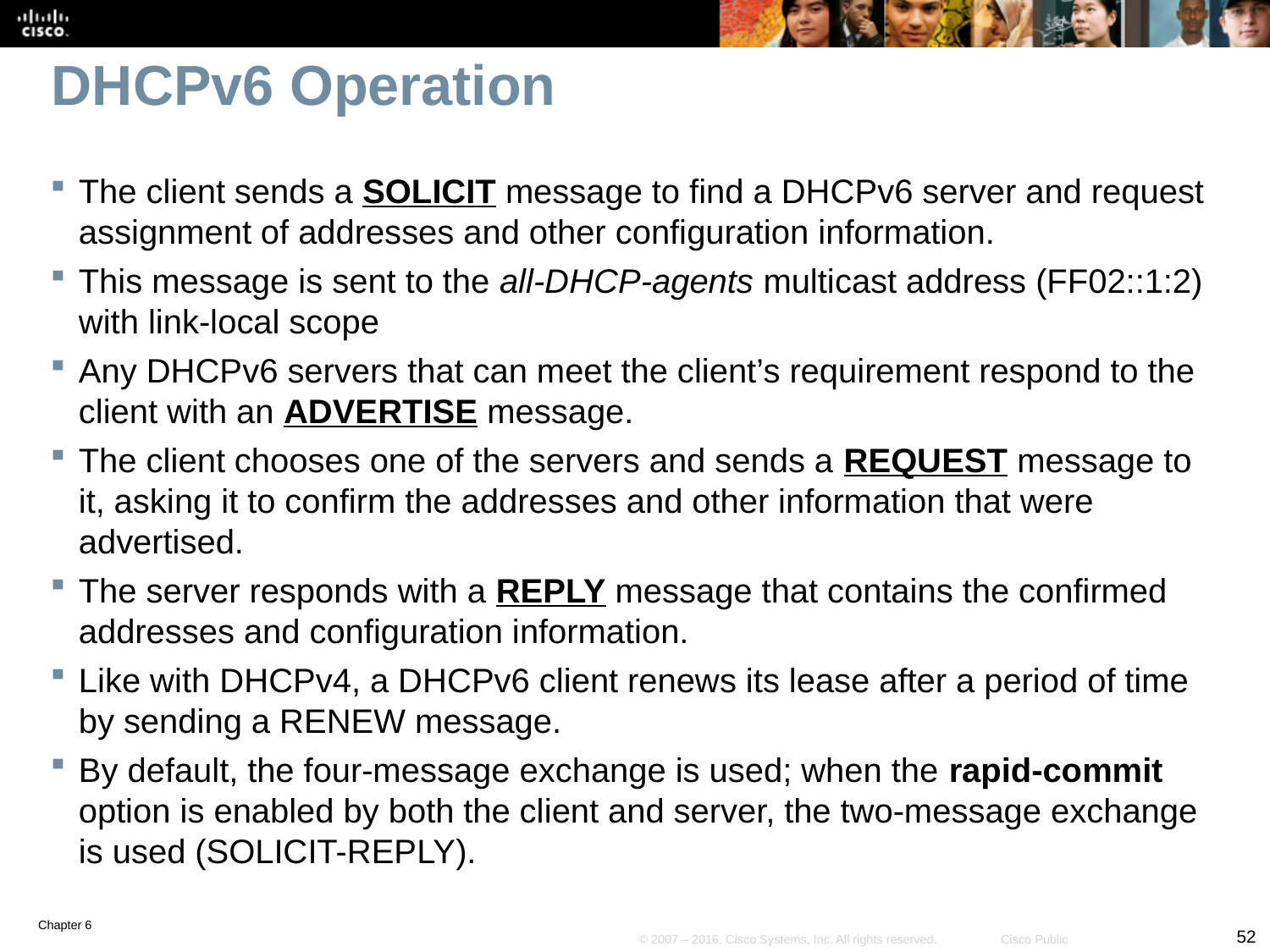

# DHCPv6 Operation
The client sends a SOLICIT message to find a DHCPv6 server and request assignment of addresses and other configuration information.
This message is sent to the all-DHCP-agents multicast address (FF02::1:2) with link-local scope
Any DHCPv6 servers that can meet the client’s requirement respond to the client with an ADVERTISE message.
The client chooses one of the servers and sends a REQUEST message to it, asking it to confirm the addresses and other information that were advertised.
The server responds with a REPLY message that contains the confirmed addresses and configuration information.
Like with DHCPv4, a DHCPv6 client renews its lease after a period of time by sending a RENEW message.
By default, the four-message exchange is used; when the rapid-commit option is enabled by both the client and server, the two-message exchange is used (SOLICIT-REPLY).